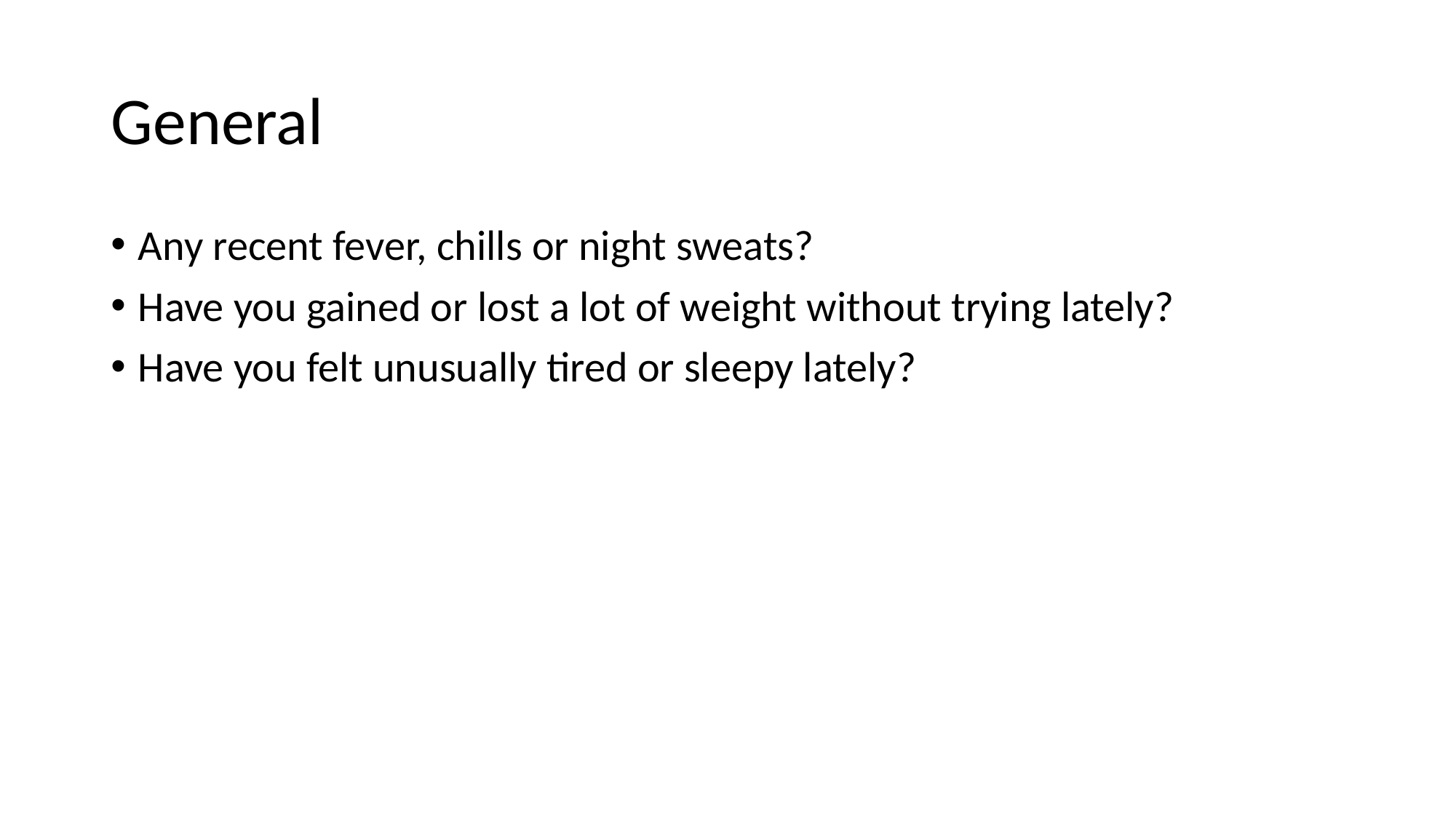

# General
Any recent fever, chills or night sweats?
Have you gained or lost a lot of weight without trying lately?
Have you felt unusually tired or sleepy lately?